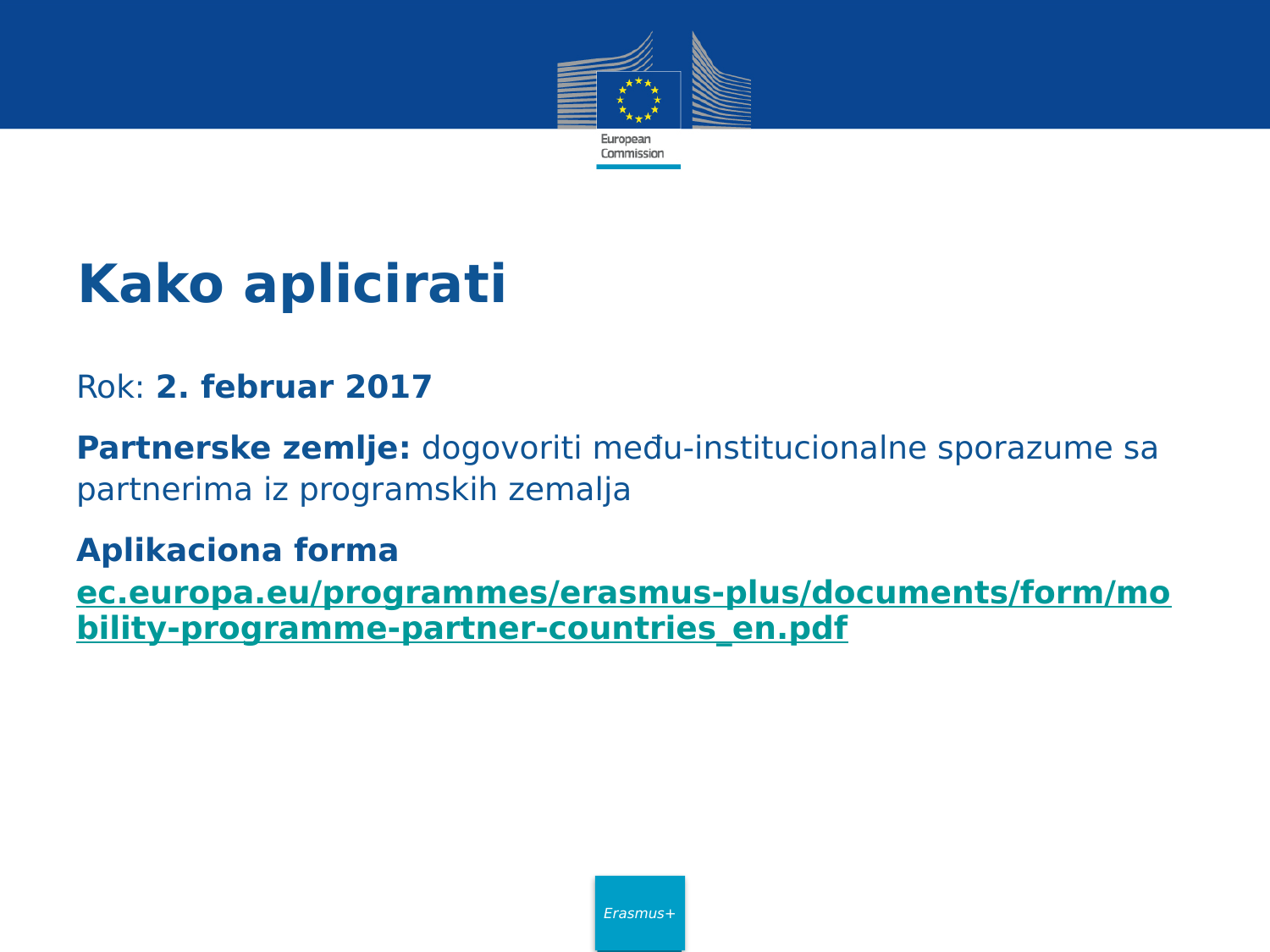

# Kako aplicirati
Rok: 2. februar 2017
Partnerske zemlje: dogovoriti među-institucionalne sporazume sa partnerima iz programskih zemalja
Aplikaciona forma ec.europa.eu/programmes/erasmus-plus/documents/form/mobility-programme-partner-countries_en.pdf